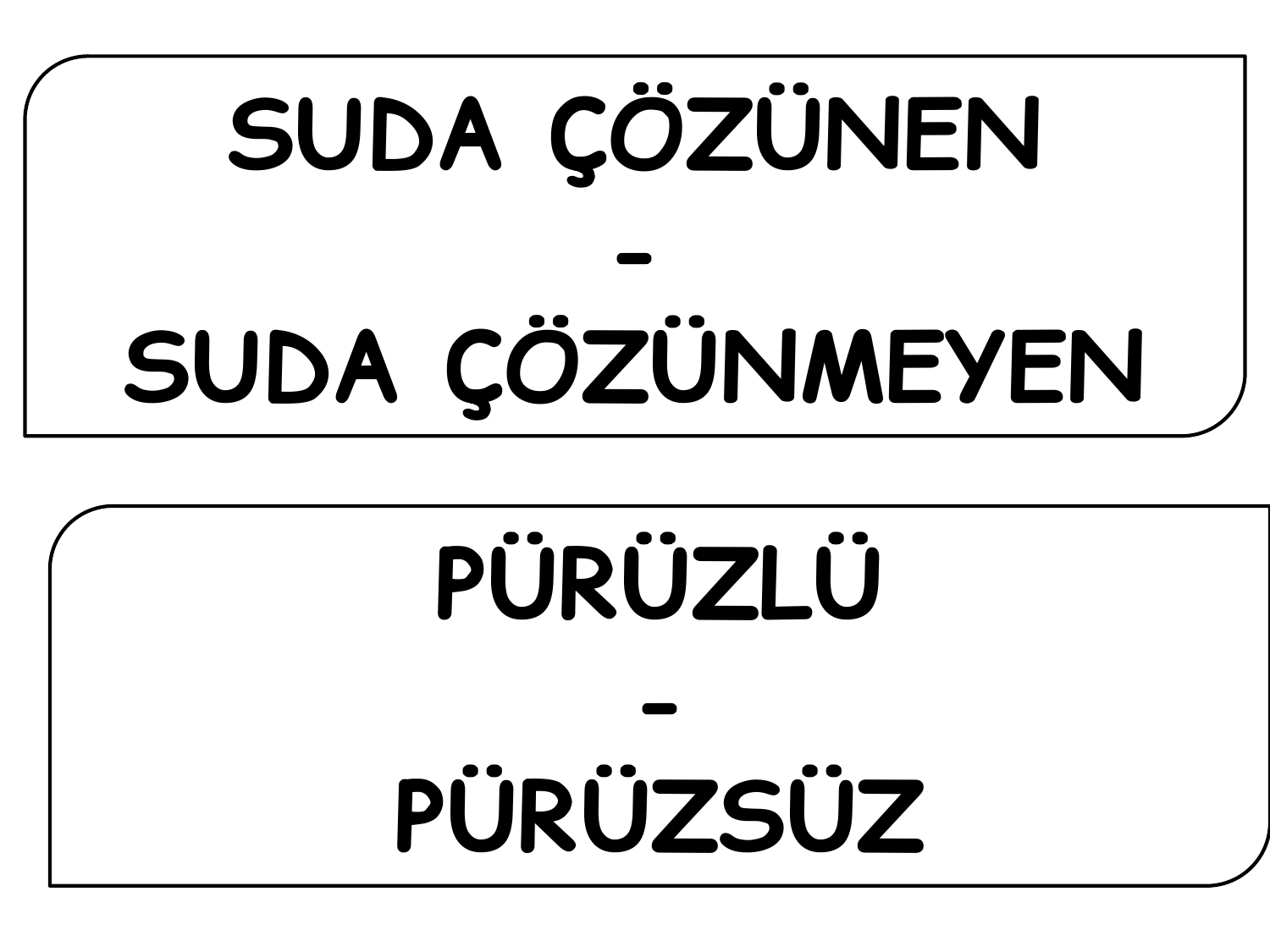

SUDA ÇÖZÜNEN
-
SUDA ÇÖZÜNMEYEN
PÜRÜZLÜ
-
PÜRÜZSÜZ